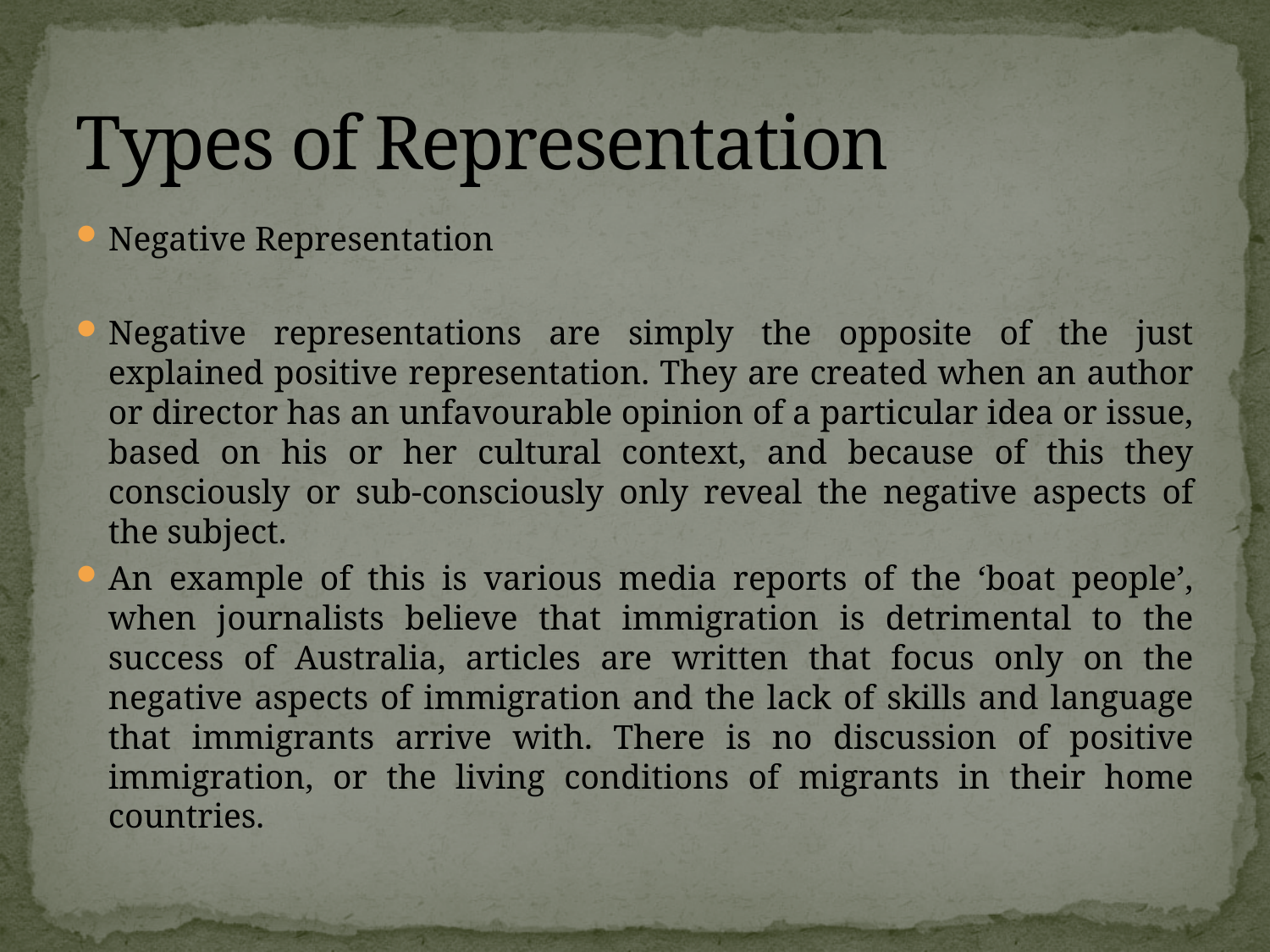

# Types of Representation
Negative Representation

Negative representations are simply the opposite of the just explained positive representation. They are created when an author or director has an unfavourable opinion of a particular idea or issue, based on his or her cultural context, and because of this they consciously or sub-consciously only reveal the negative aspects of the subject.
An example of this is various media reports of the ‘boat people’, when journalists believe that immigration is detrimental to the success of Australia, articles are written that focus only on the negative aspects of immigration and the lack of skills and language that immigrants arrive with. There is no discussion of positive immigration, or the living conditions of migrants in their home countries.